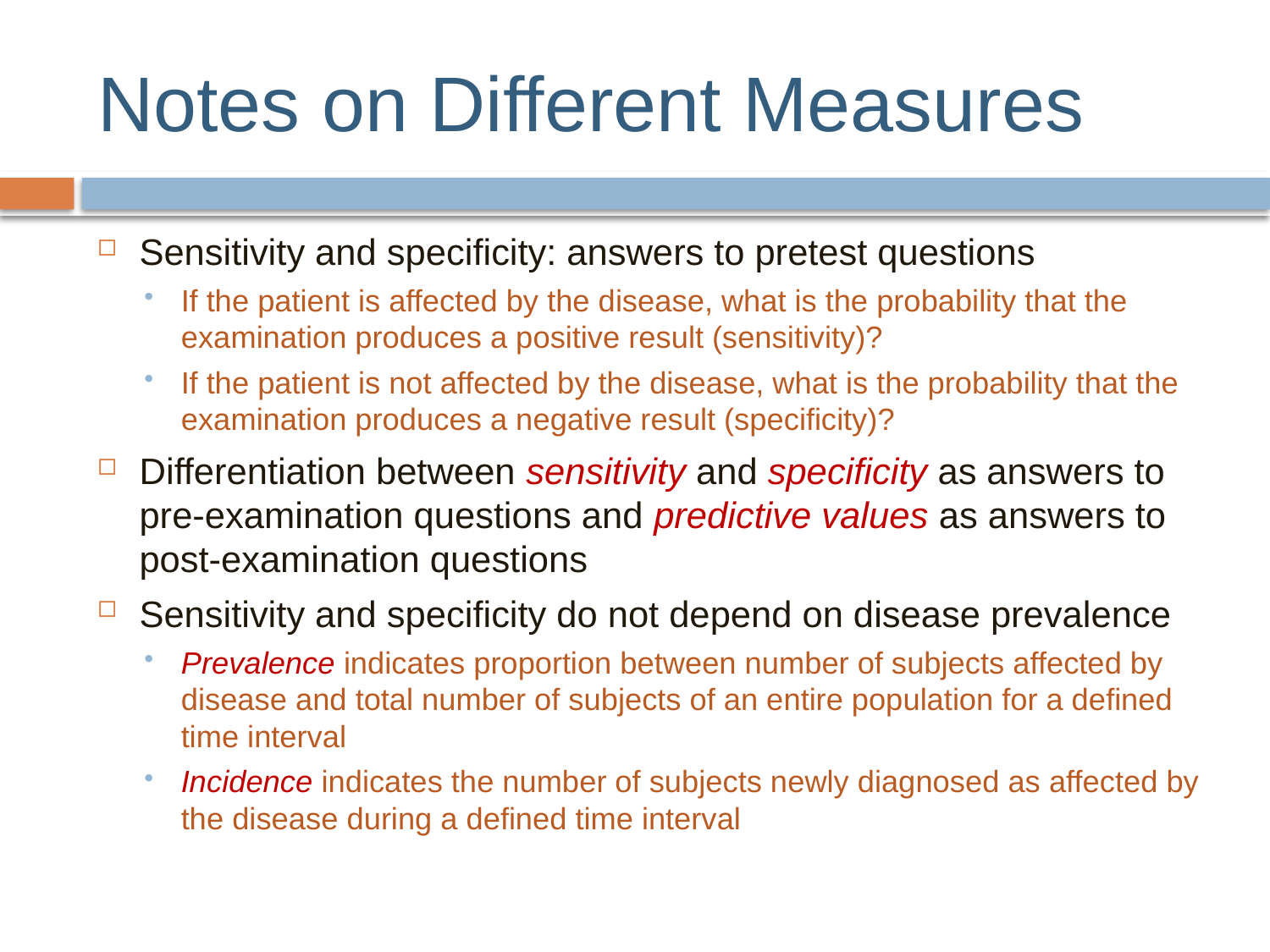

# Notes on Different Measures
Sensitivity and specificity: answers to pretest questions
If the patient is affected by the disease, what is the probability that the examination produces a positive result (sensitivity)?
If the patient is not affected by the disease, what is the probability that the examination produces a negative result (specificity)?
Differentiation between sensitivity and specificity as answers to pre-examination questions and predictive values as answers to post-examination questions
Sensitivity and specificity do not depend on disease prevalence
Prevalence indicates proportion between number of subjects affected by disease and total number of subjects of an entire population for a defined time interval
Incidence indicates the number of subjects newly diagnosed as affected by the disease during a defined time interval